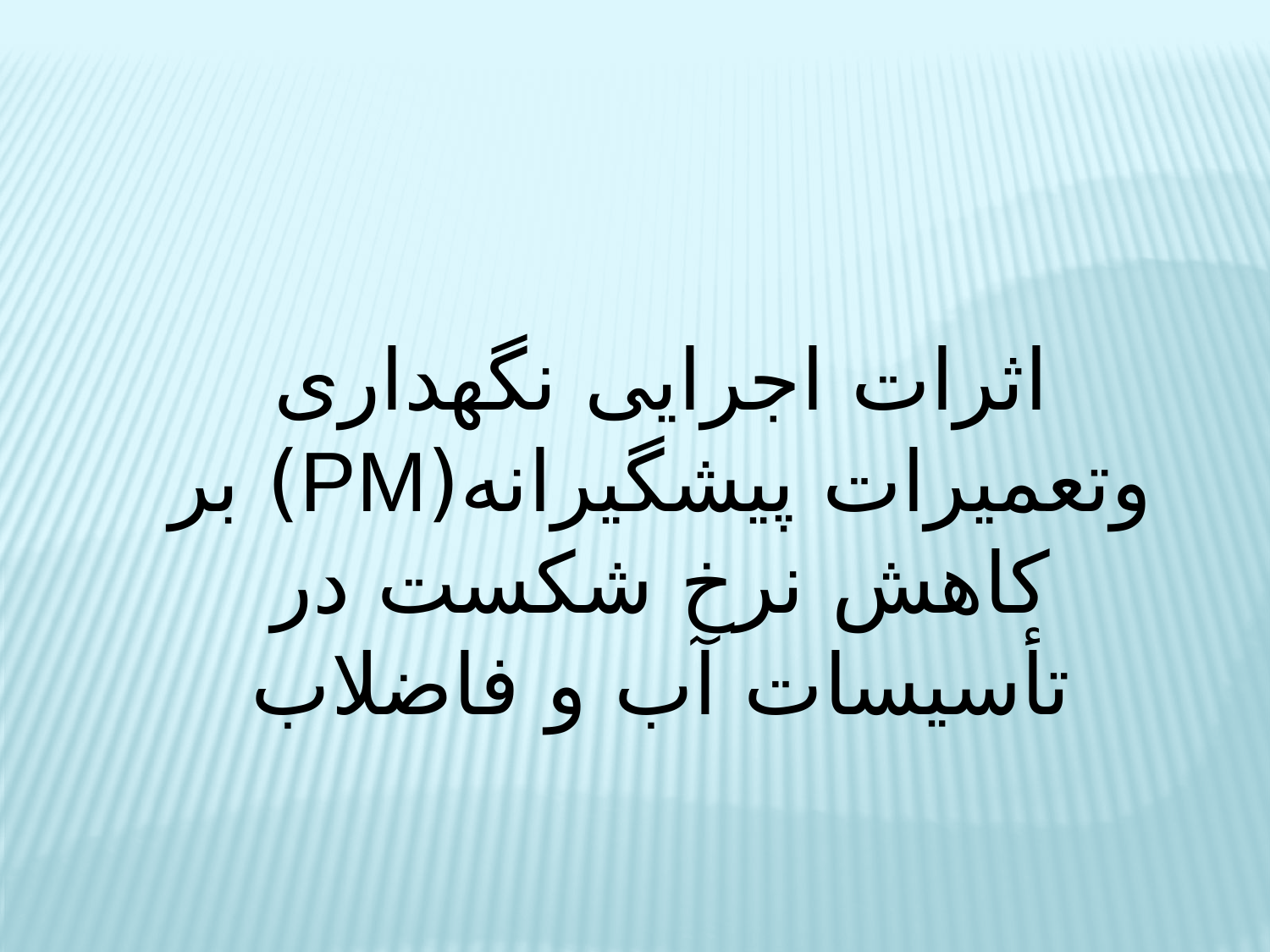

اثرات اجرایی نگهداری وتعمیرات پیشگیرانه(PM) بر کاهش نرخ شکست در تأسیسات آب و فاضلاب